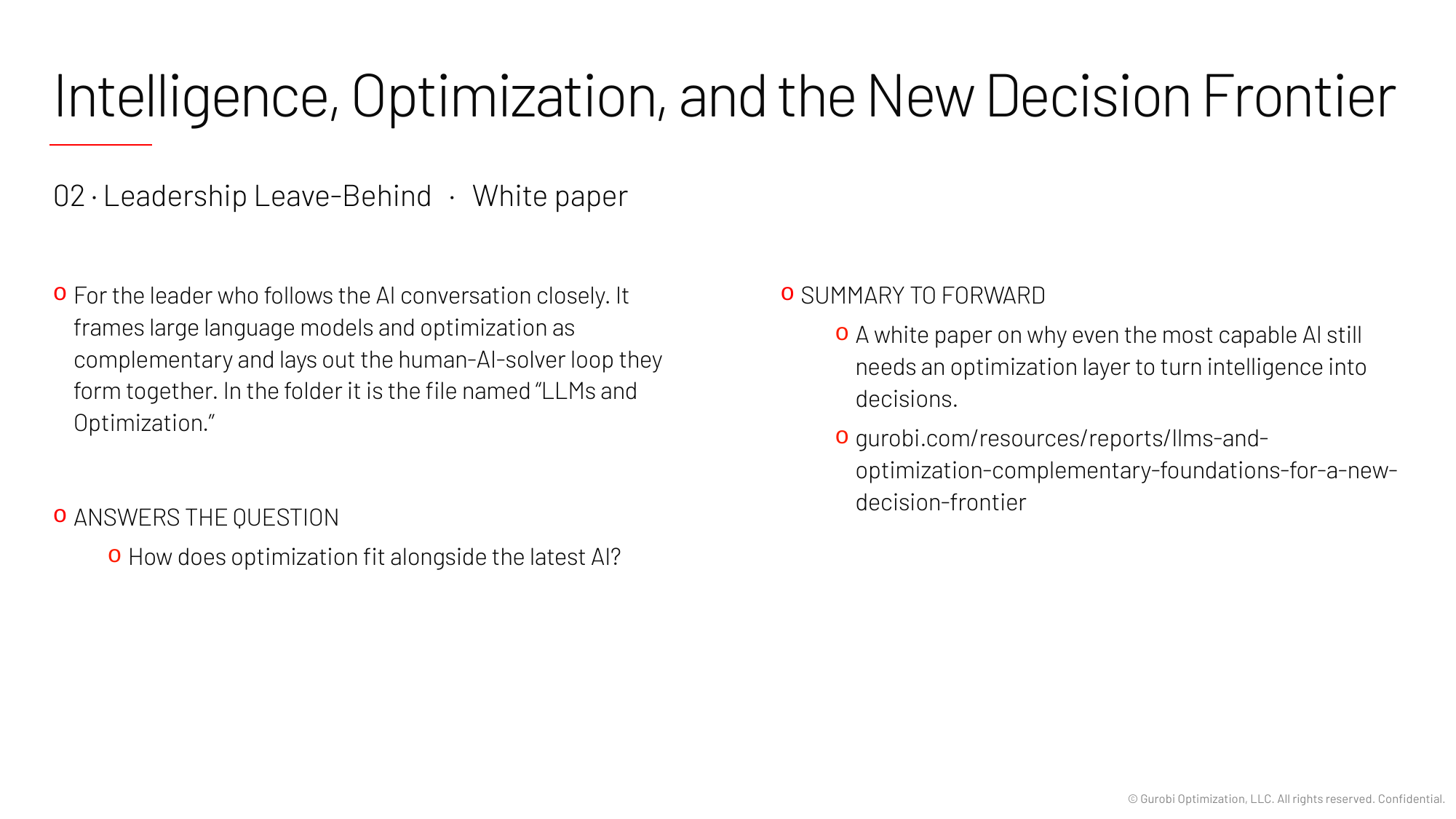

# Intelligence, Optimization, and the New Decision Frontier
02 · Leadership Leave-Behind   ·   White paper
For the leader who follows the AI conversation closely. It frames large language models and optimization as complementary and lays out the human-AI-solver loop they form together. In the folder it is the file named “LLMs and Optimization.”

ANSWERS THE QUESTION
How does optimization fit alongside the latest AI?
SUMMARY TO FORWARD
A white paper on why even the most capable AI still needs an optimization layer to turn intelligence into decisions.
gurobi.com/resources/reports/llms-and-optimization-complementary-foundations-for-a-new-decision-frontier